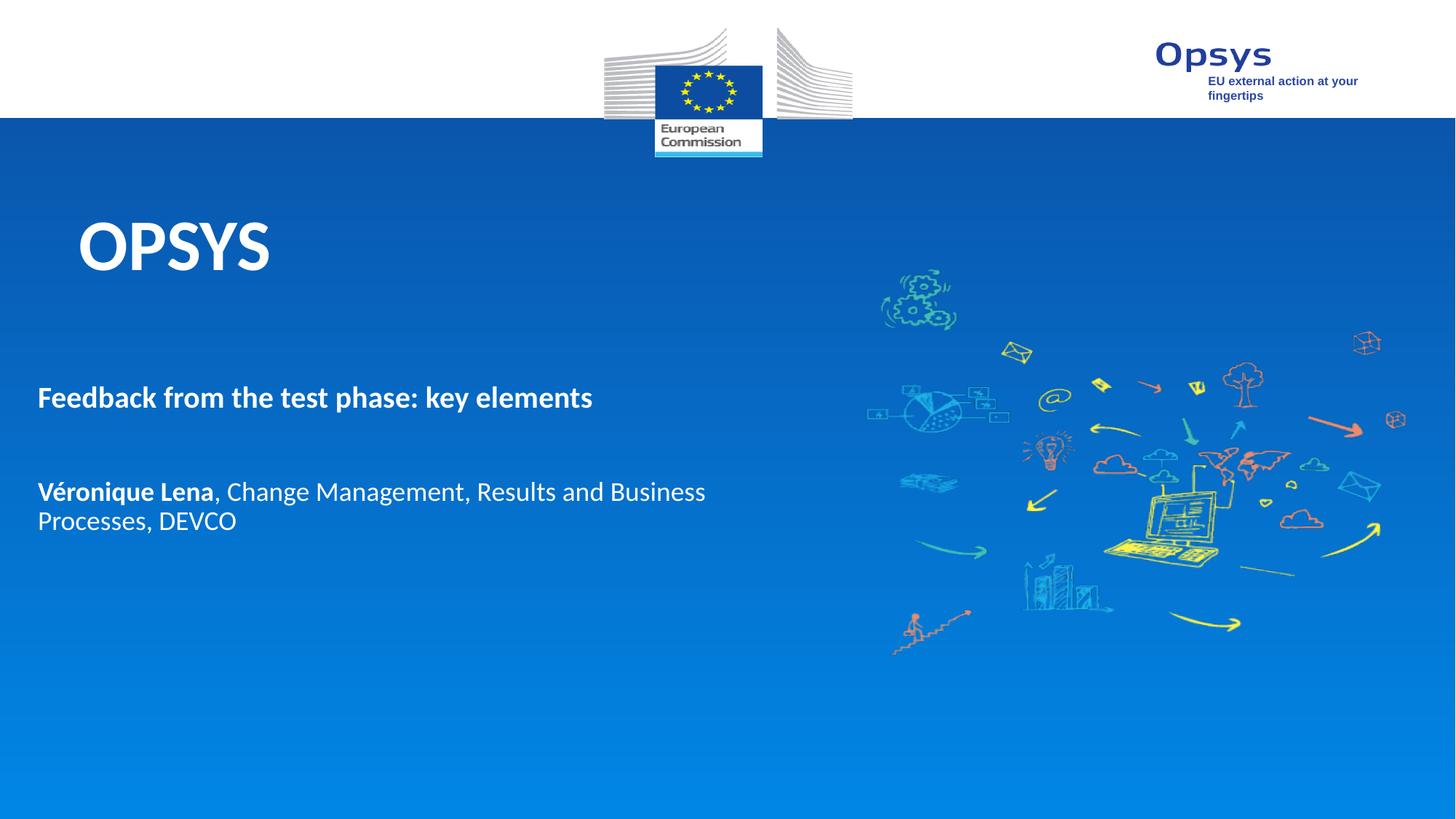

OPSYS
Feedback from the test phase: key elements

Véronique Lena, Change Management, Results and Business Processes, DEVCO